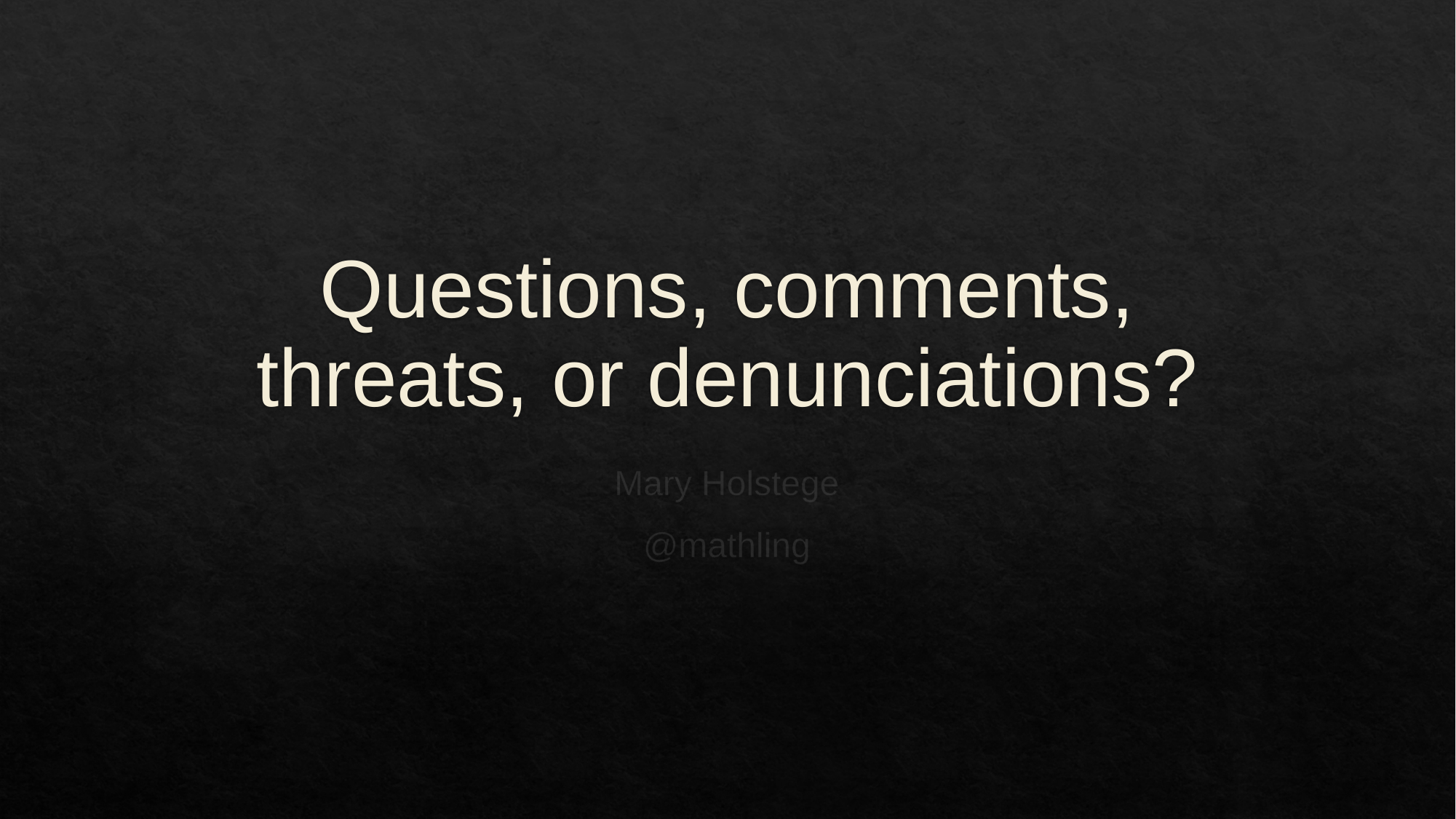

# Questions, comments, threats, or denunciations?
Mary Holstege
@mathling